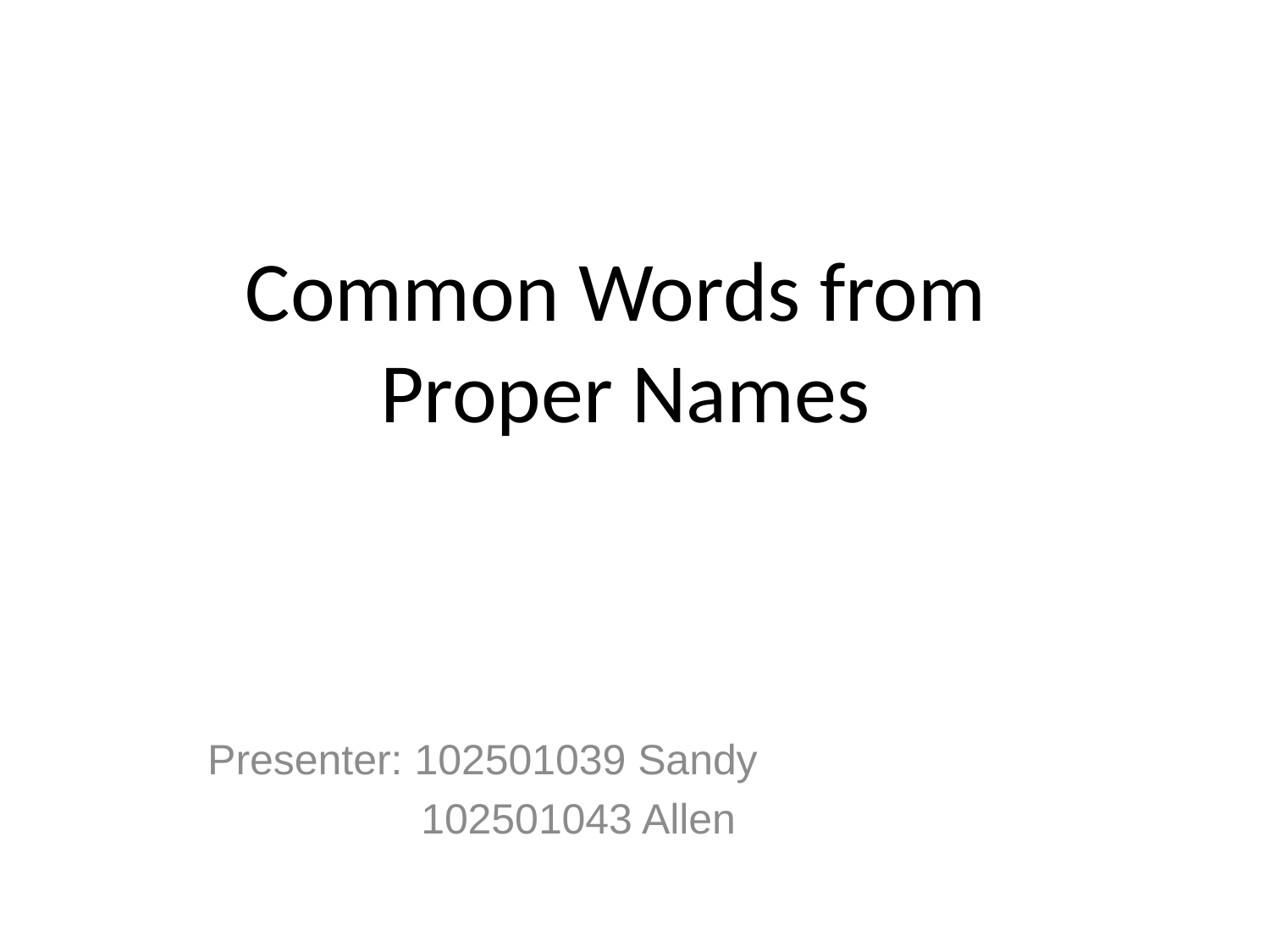

# Common Words from  Proper Names
Presenter: 102501039 Sandy
                  102501043 Allen